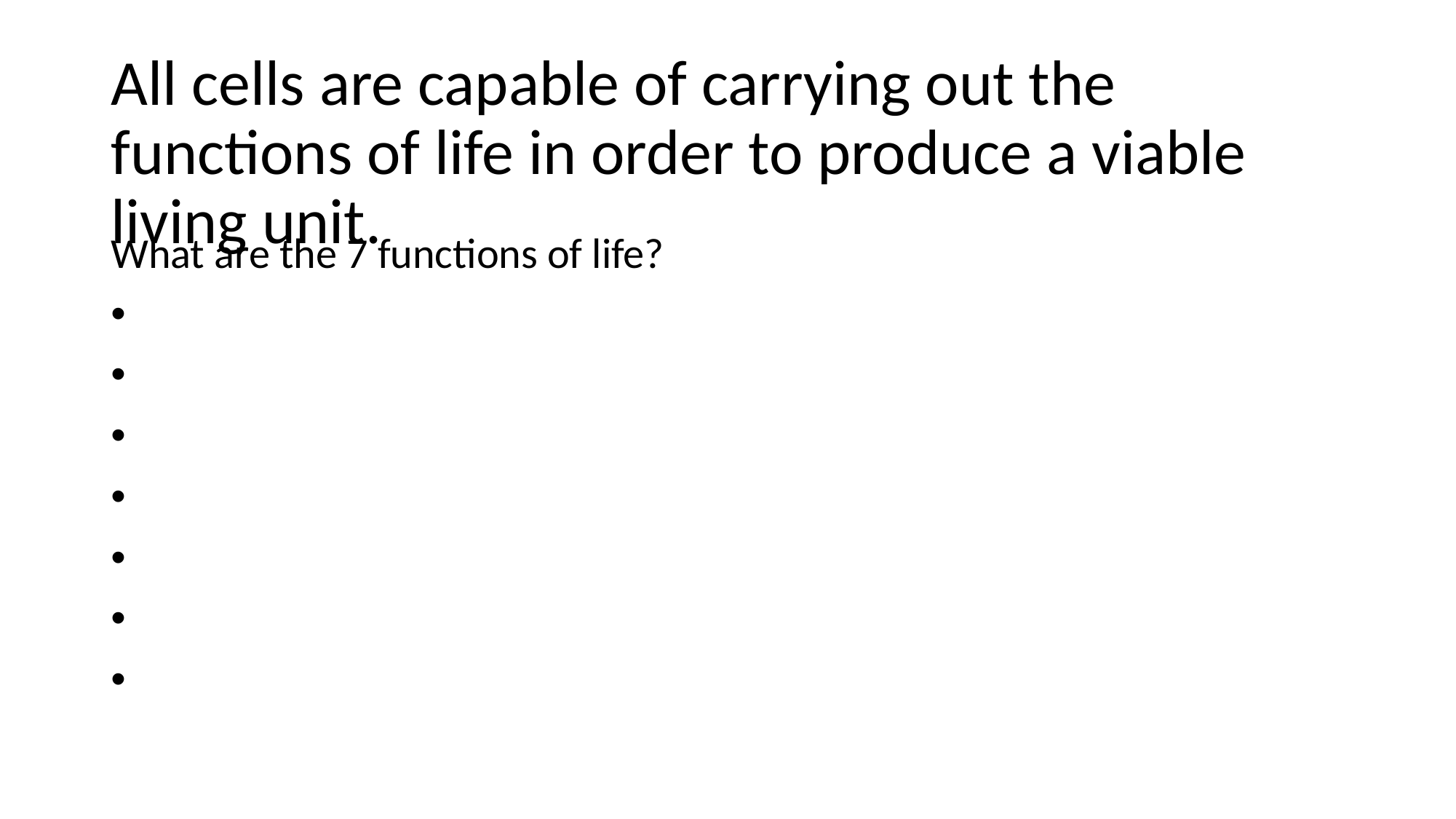

# All cells are capable of carrying out the functions of life in order to produce a viable living unit.
What are the 7 functions of life?